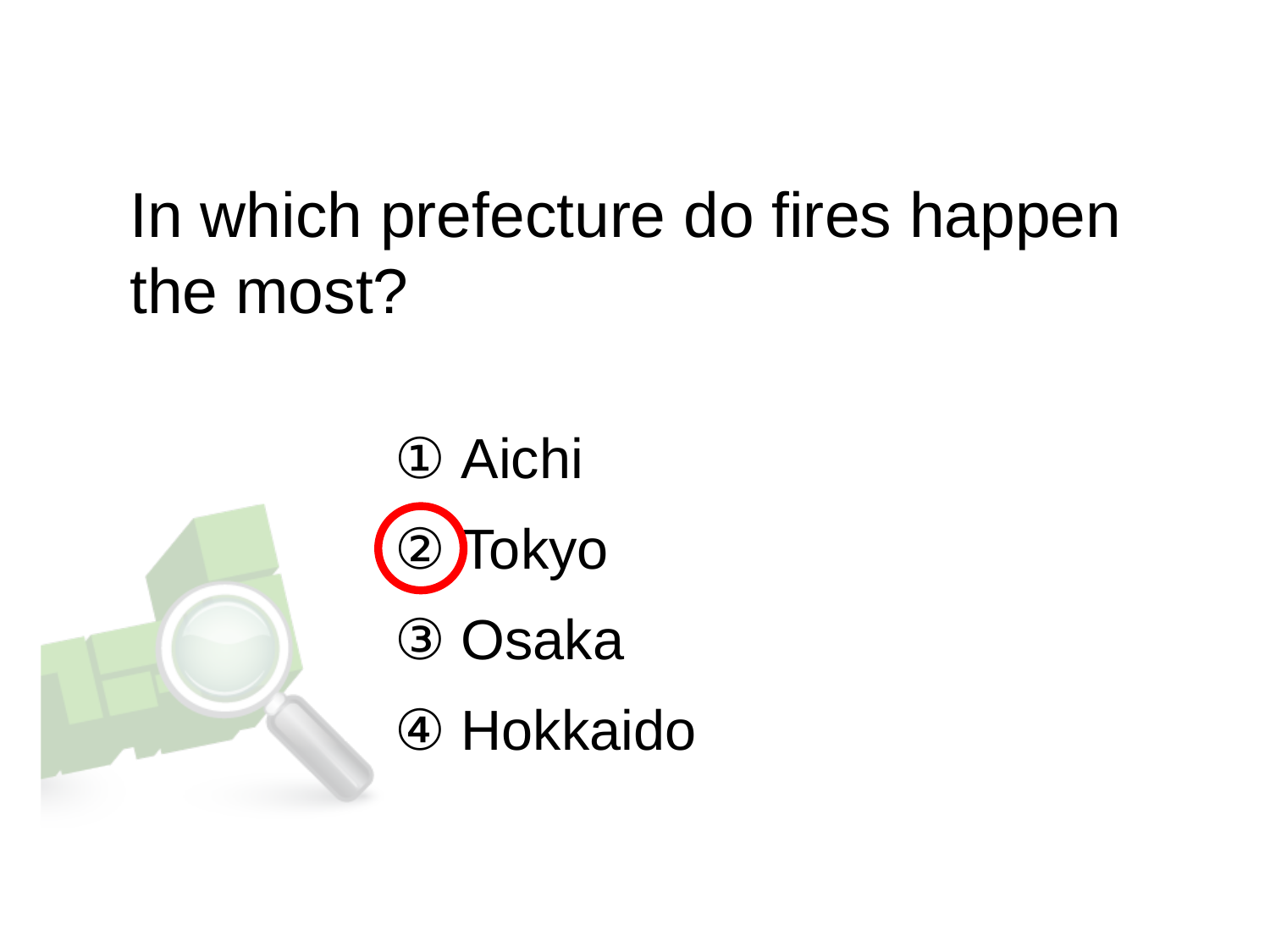

# In which prefecture do fires happen the most?
① Aichi
② Tokyo
③ Osaka
④ Hokkaido